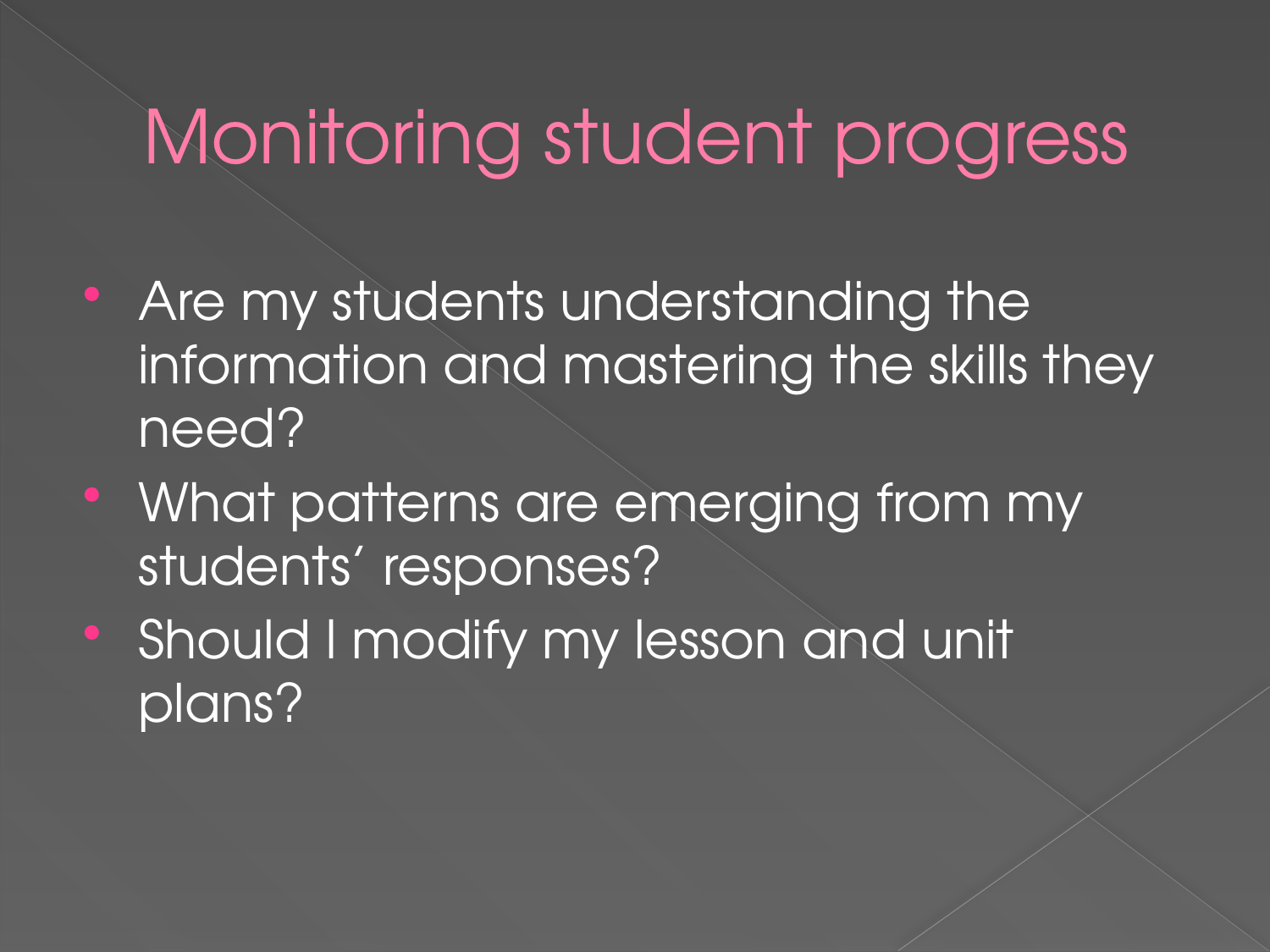

# Monitoring student progress
Are my students understanding the information and mastering the skills they need?
What patterns are emerging from my students’ responses?
Should I modify my lesson and unit plans?